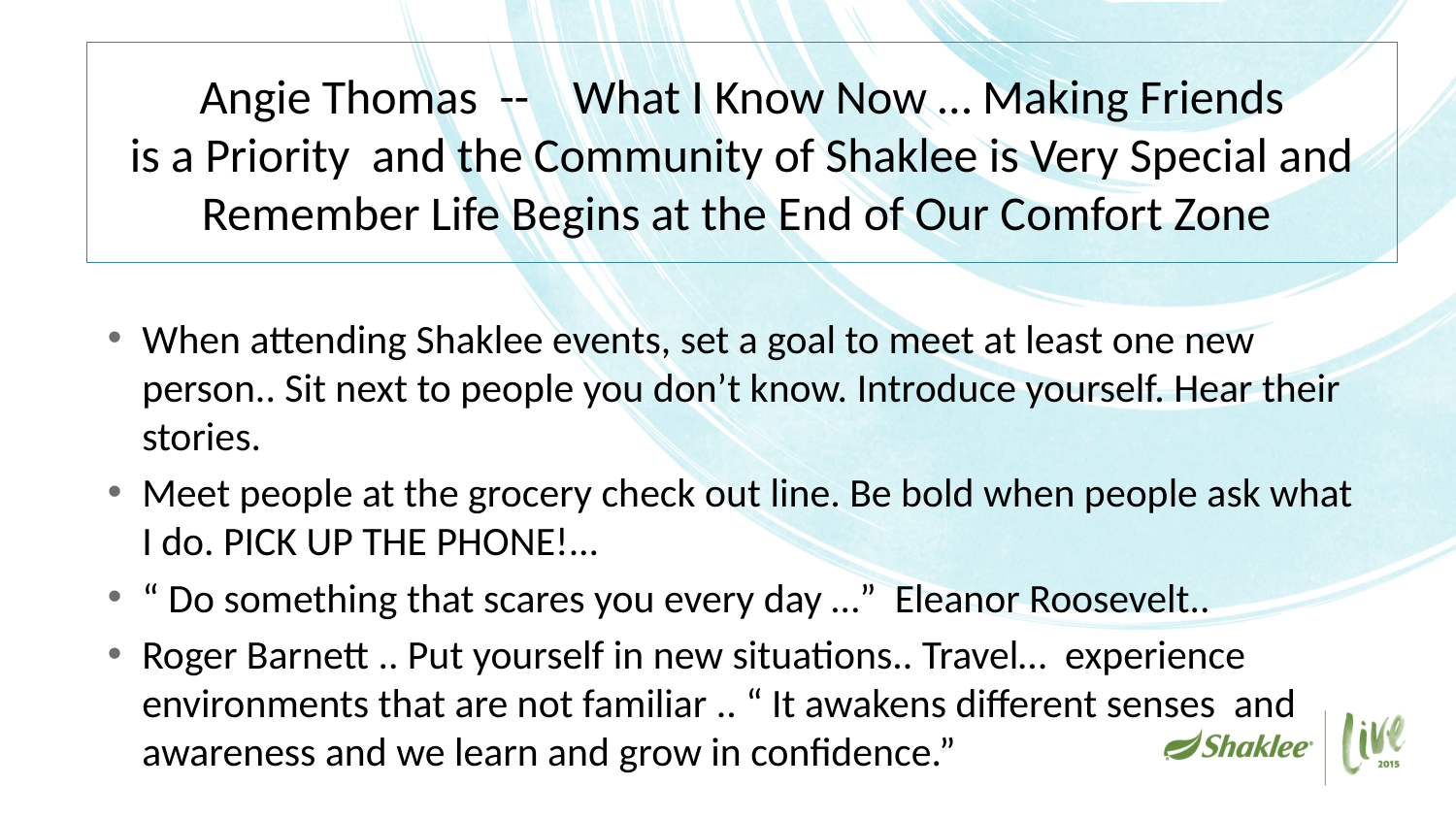

# Angie Thomas  --    What I Know Now … Making Friends is a Priority  and the Community of Shaklee is Very Special and Remember Life Begins at the End of Our Comfort Zone
When attending Shaklee events, set a goal to meet at least one new person.. Sit next to people you don’t know. Introduce yourself. Hear their stories.
Meet people at the grocery check out line. Be bold when people ask what I do. PICK UP THE PHONE!...
“ Do something that scares you every day …”  Eleanor Roosevelt..
Roger Barnett .. Put yourself in new situations.. Travel…  experience environments that are not familiar .. “ It awakens different senses  and awareness and we learn and grow in confidence.”